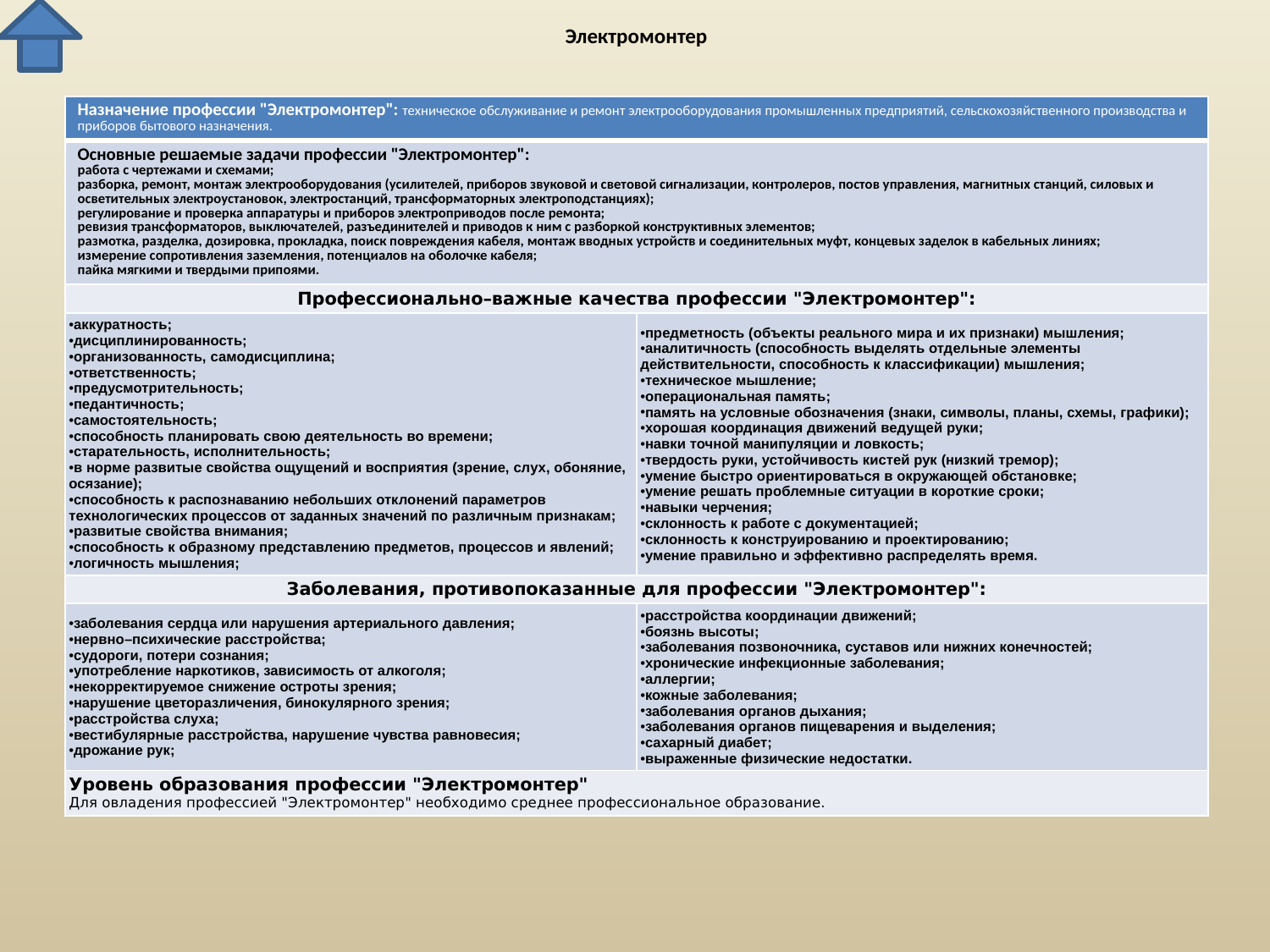

# Электромонтер
| Назначение профессии "Электромонтер": техническое обслуживание и ремонт электрооборудования промышленных предприятий, сельскохозяйственного производства и приборов бытового назначения. |  |
| --- | --- |
| Основные решаемые задачи профессии "Электромонтер": работа с чертежами и схемами; разборка, ремонт, монтаж электрооборудования (усилителей, приборов звуковой и световой сигнализации, контролеров, постов управления, магнитных станций, силовых и осветительных электроустановок, электростанций, трансформаторных электроподстанциях); регулирование и проверка аппаратуры и приборов электроприводов после ремонта; ревизия трансформаторов, выключателей, разъединителей и приводов к ним с разборкой конструктивных элементов; размотка, разделка, дозировка, прокладка, поиск повреждения кабеля, монтаж вводных устройств и соединительных муфт, концевых заделок в кабельных линиях; измерение сопротивления заземления, потенциалов на оболочке кабеля; пайка мягкими и твердыми припоями. |  |
| Профессионально–важные качества профессии "Электромонтер": |  |
| аккуратность; дисциплинированность; организованность, самодисциплина; ответственность; предусмотрительность; педантичность; самостоятельность; способность планировать свою деятельность во времени; старательность, исполнительность; в норме развитые свойства ощущений и восприятия (зрение, слух, обоняние, осязание); способность к распознаванию небольших отклонений параметров технологических процессов от заданных значений по различным признакам; развитые свойства внимания; способность к образному представлению предметов, процессов и явлений; логичность мышления; | предметность (объекты реального мира и их признаки) мышления; аналитичность (способность выделять отдельные элементы действительности, способность к классификации) мышления; техническое мышление; операциональная память; память на условные обозначения (знаки, символы, планы, схемы, графики); хорошая координация движений ведущей руки; навки точной манипуляции и ловкость; твердость руки, устойчивость кистей рук (низкий тремор); умение быстро ориентироваться в окружающей обстановке; умение решать проблемные ситуации в короткие сроки; навыки черчения; склонность к работе с документацией; склонность к конструированию и проектированию; умение правильно и эффективно распределять время. |
| Заболевания, противопоказанные для профессии "Электромонтер": |  |
| заболевания сердца или нарушения артериального давления; нервно–психические расстройства; судороги, потери сознания; употребление наркотиков, зависимость от алкоголя; некорректируемое снижение остроты зрения; нарушение цветоразличения, бинокулярного зрения; расстройства слуха; вестибулярные расстройства, нарушение чувства равновесия; дрожание рук; | расстройства координации движений; боязнь высоты; заболевания позвоночника, суставов или нижних конечностей; хронические инфекционные заболевания; аллергии; кожные заболевания; заболевания органов дыхания; заболевания органов пищеварения и выделения; сахарный диабет; выраженные физические недостатки. |
| Уровень образования профессии "Электромонтер" Для овладения профессией "Электромонтер" необходимо среднее профессиональное образование. |  |